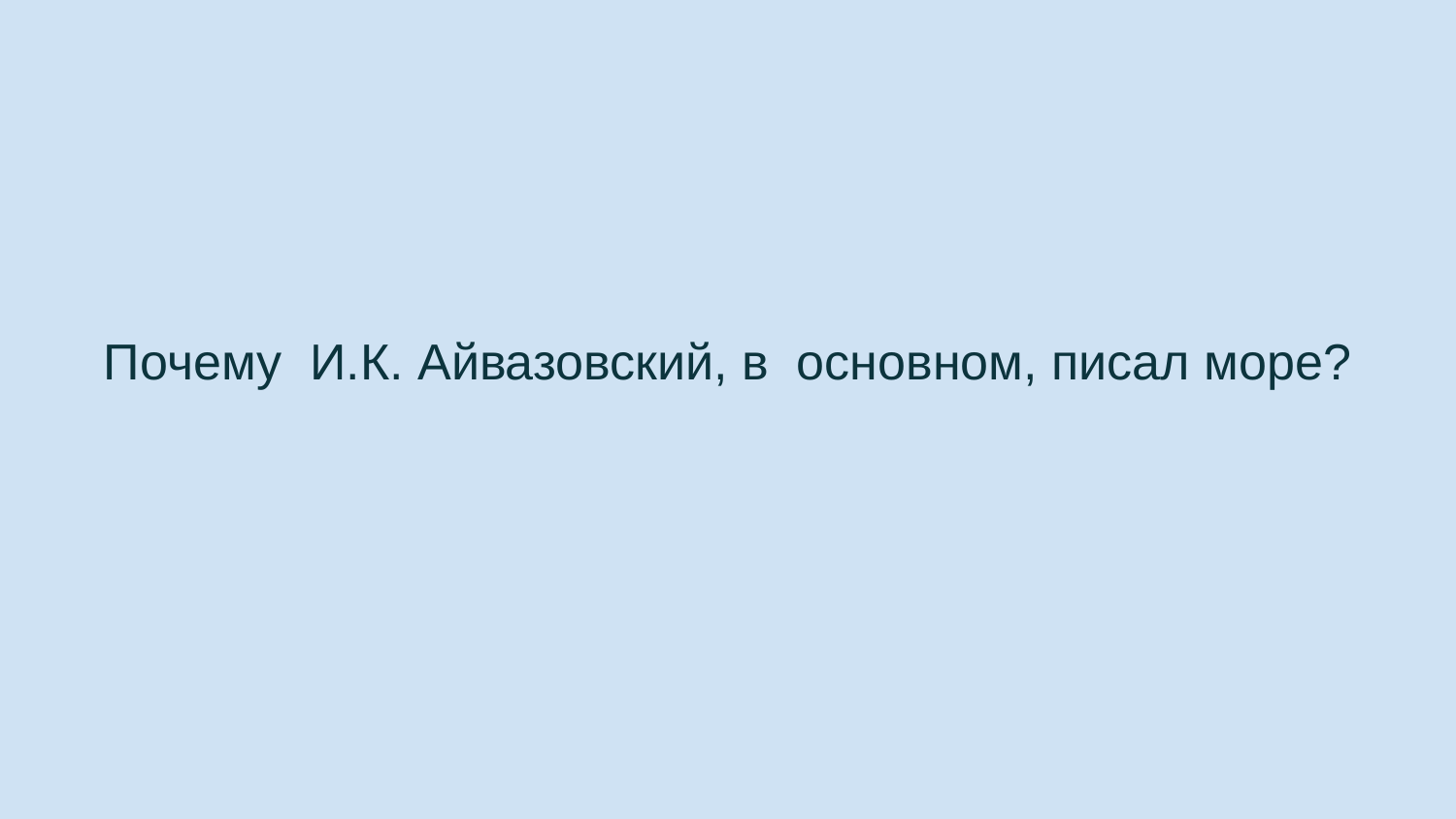

Почему  И.К. Айвазовский, в  основном, писал море?